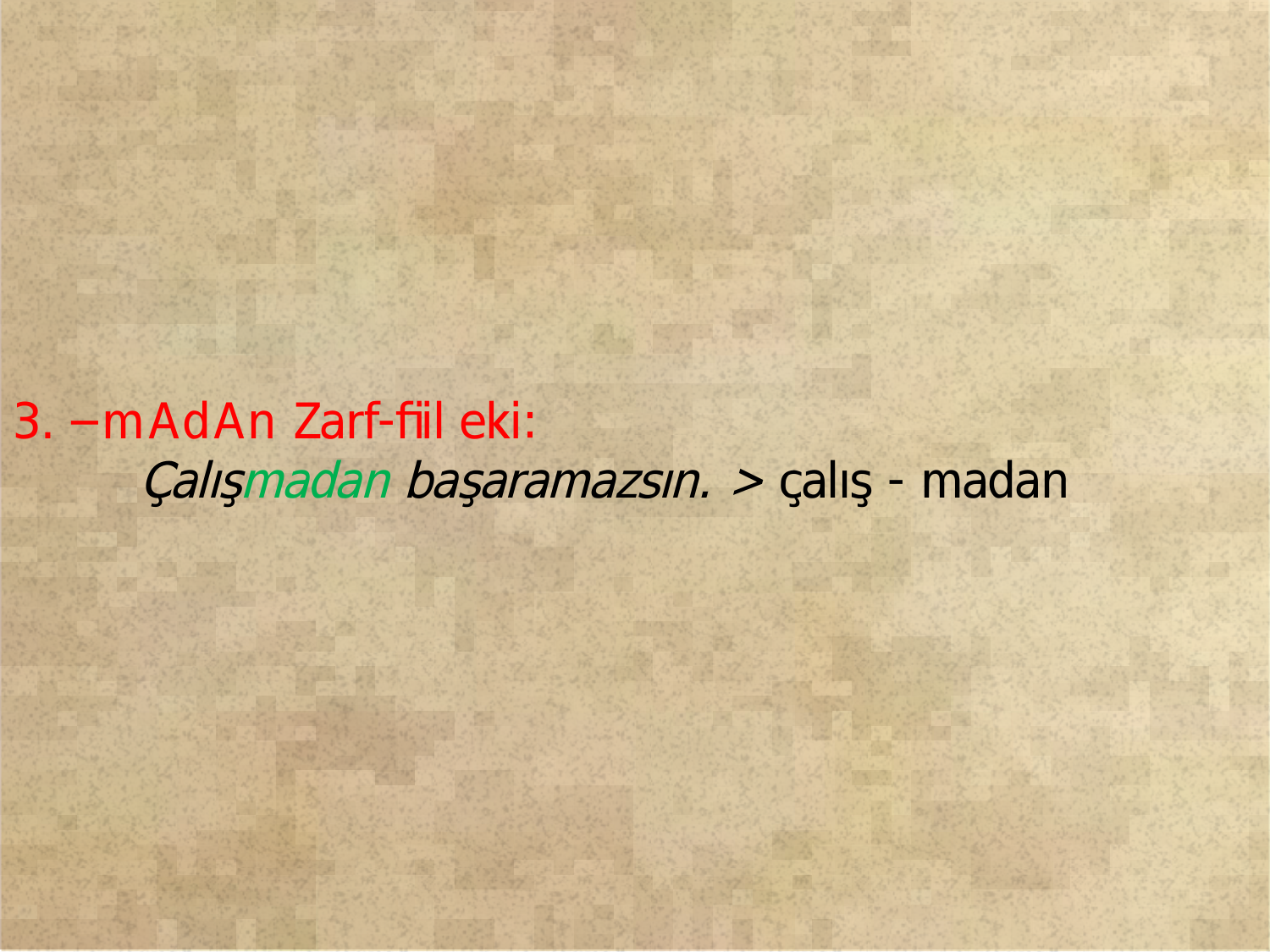

3. –mAdAn Zarf-fiil eki:
	Çalışmadan başaramazsın. > çalış - madan